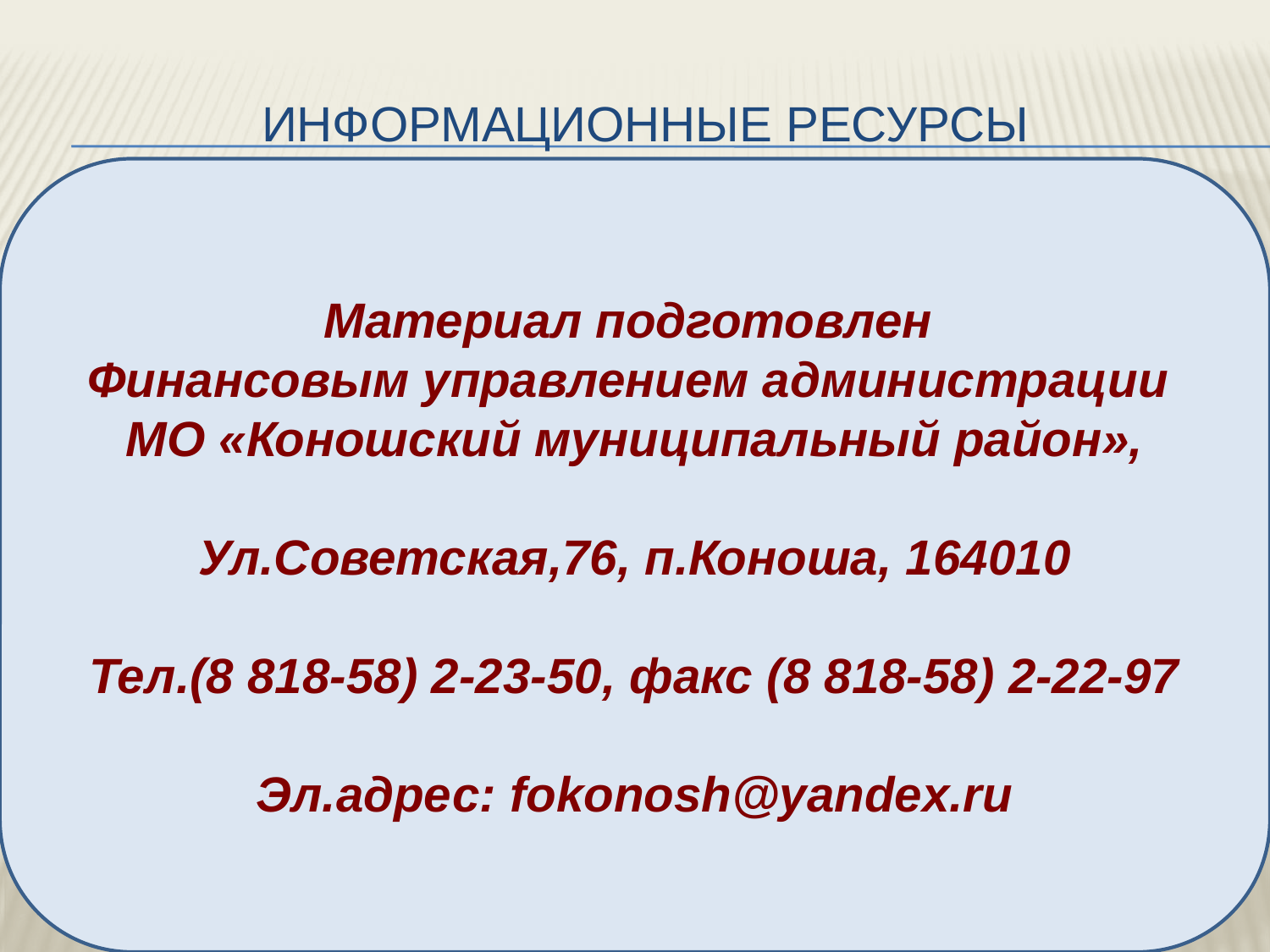

# ИНФОРМАЦИОННЫЕ РЕСУРСЫ
Материал подготовлен
Финансовым управлением администрации
МО «Коношский муниципальный район»,

Ул.Советская,76, п.Коноша, 164010

Тел.(8 818-58) 2-23-50, факс (8 818-58) 2-22-97

Эл.адрес: fokonosh@yandex.ru